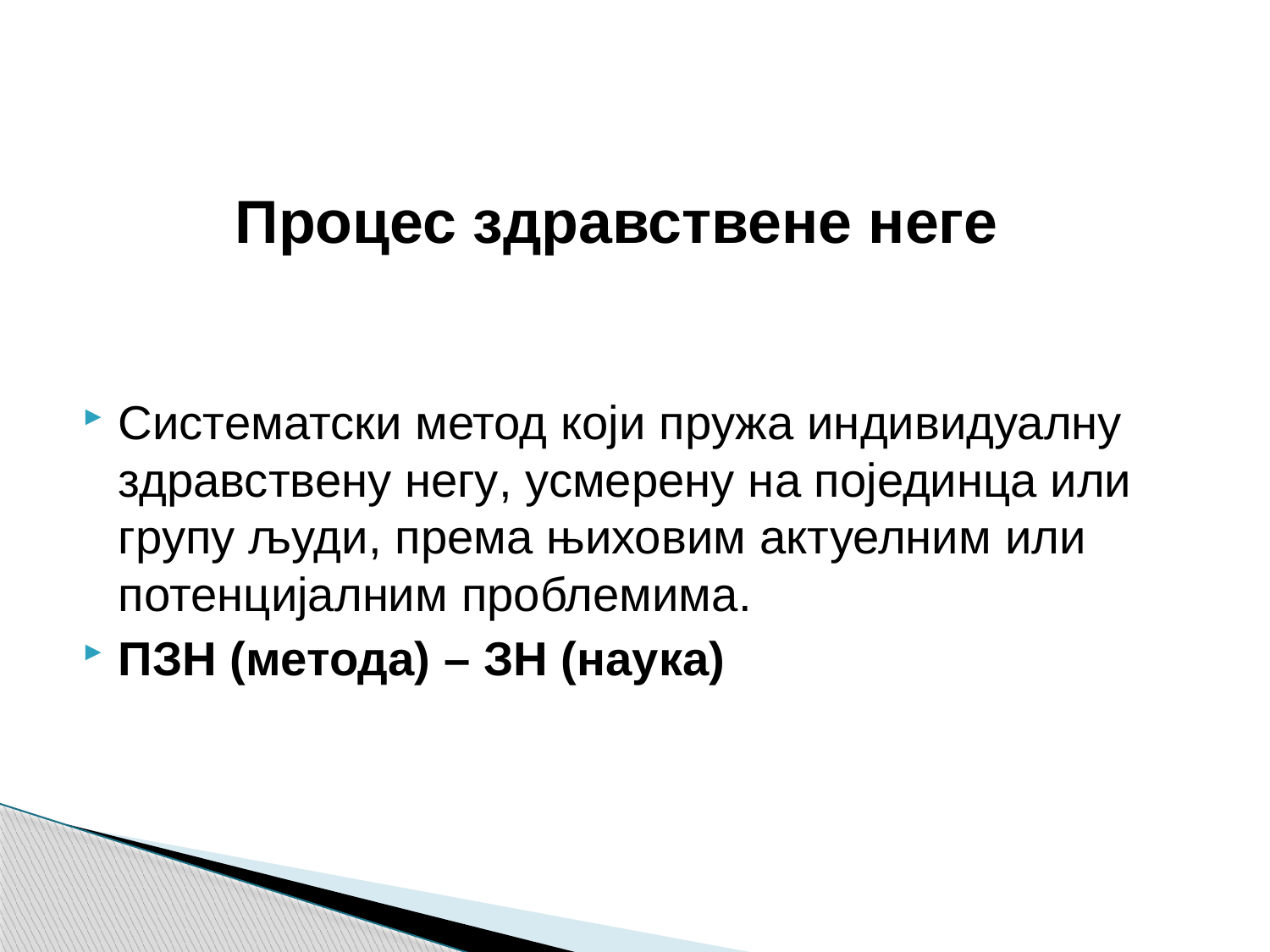

Процес здравствене неге
Систематски метод који пружа индивидуалну здравствену негу, усмерену на појединца или групу људи, према њиховим актуелним или потенцијалним проблемима.
ПЗН (метода) – ЗН (наука)